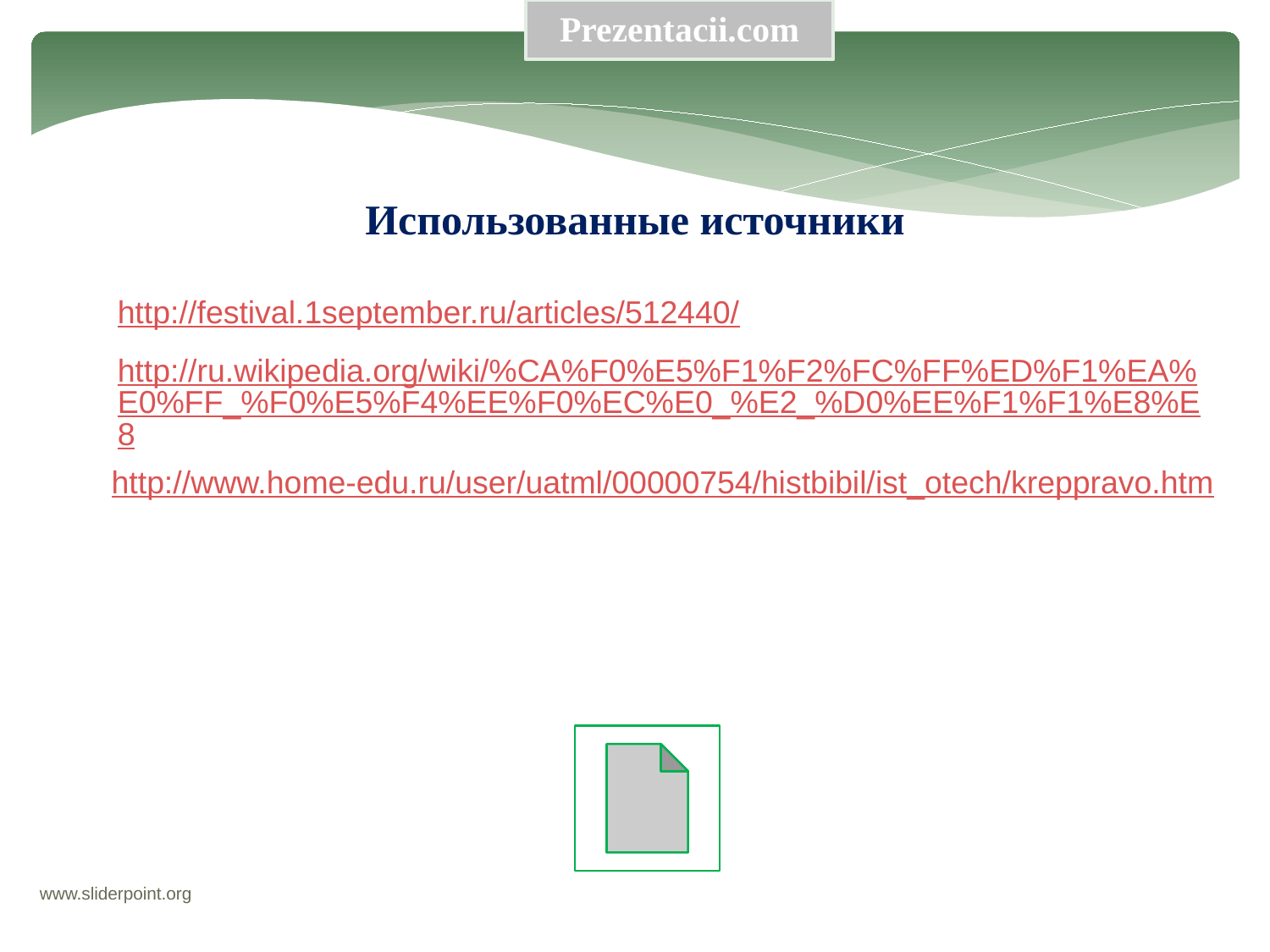

Prezentacii.com
Использованные источники
http://festival.1september.ru/articles/512440/
 http://ru.wikipedia.org/wiki/%CA%F0%E5%F1%F2%FC%FF%ED%F1%EA%E0%FF_%F0%E5%F4%EE%F0%EC%E0_%E2_%D0%EE%F1%F1%E8%E8
 http://www.home-edu.ru/user/uatml/00000754/histbibil/ist_otech/kreppravo.htm

www.sliderpoint.org